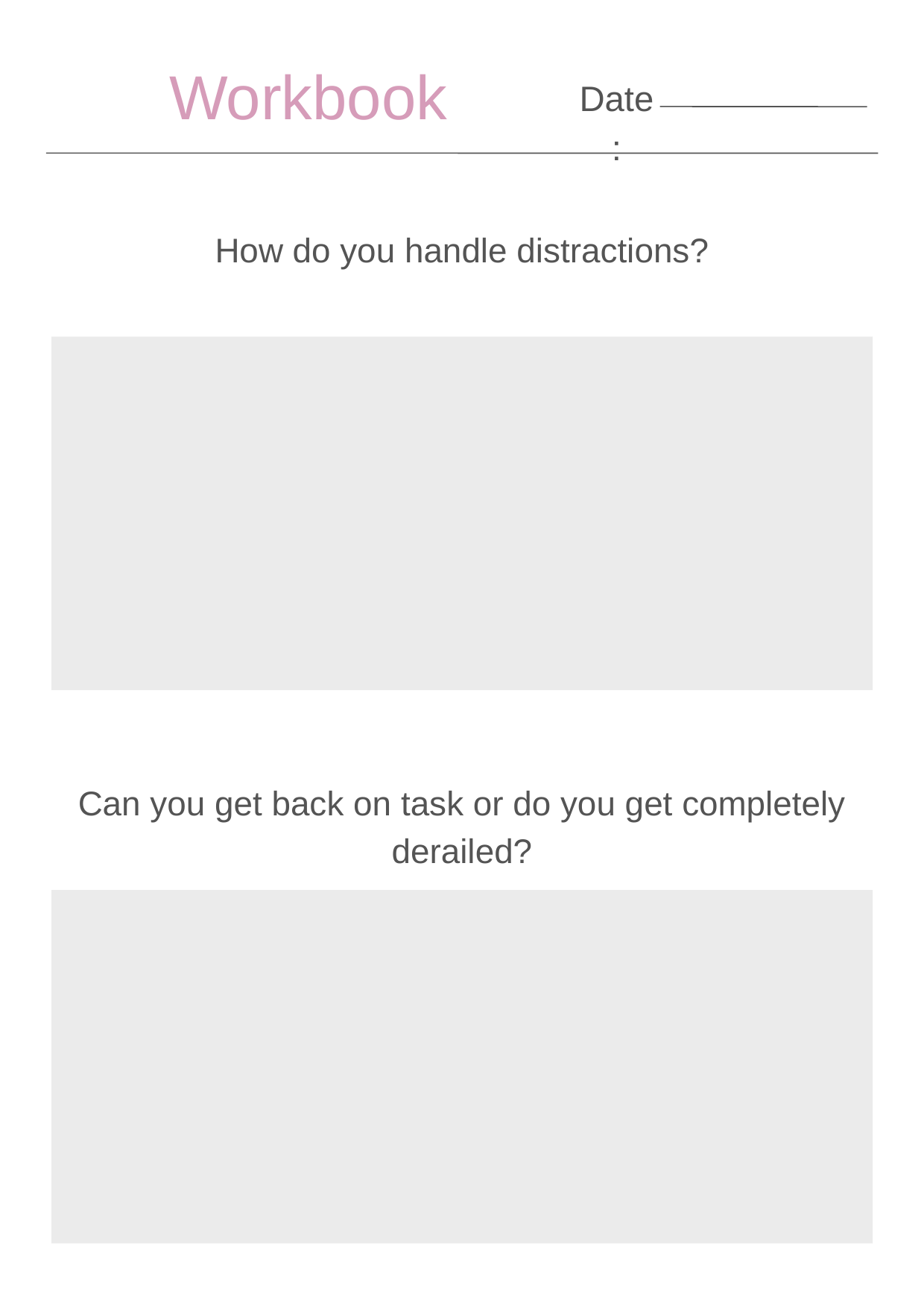

Workbook
Date:

How do you handle distractions?

Can you get back on task or do you get completely derailed?